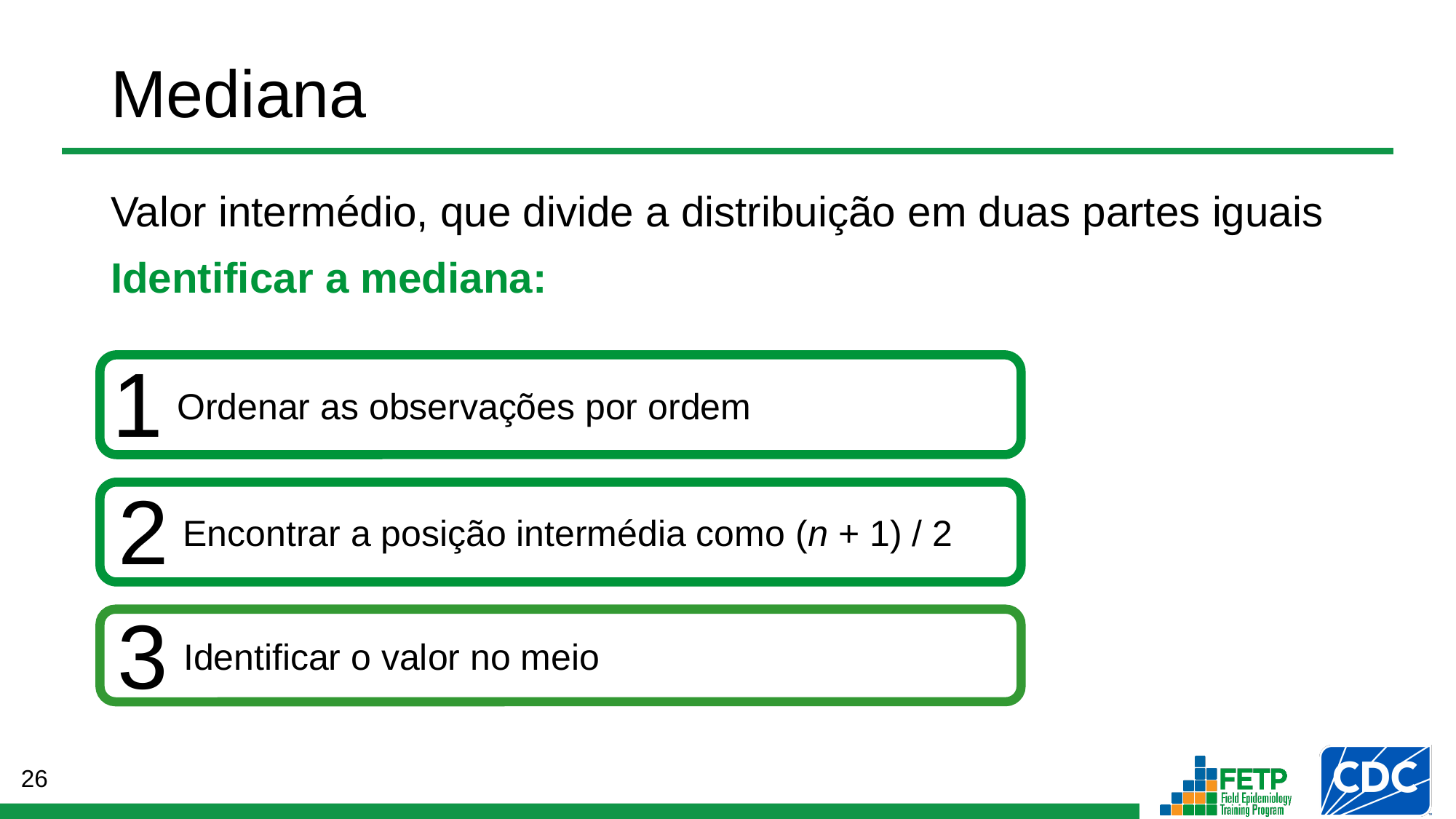

# Mediana
Valor intermédio, que divide a distribuição em duas partes iguais
Identificar a mediana:

1
Ordenar as observações por ordem
2
Encontrar a posição intermédia como (n + 1) / 2
3
Identificar o valor no meio